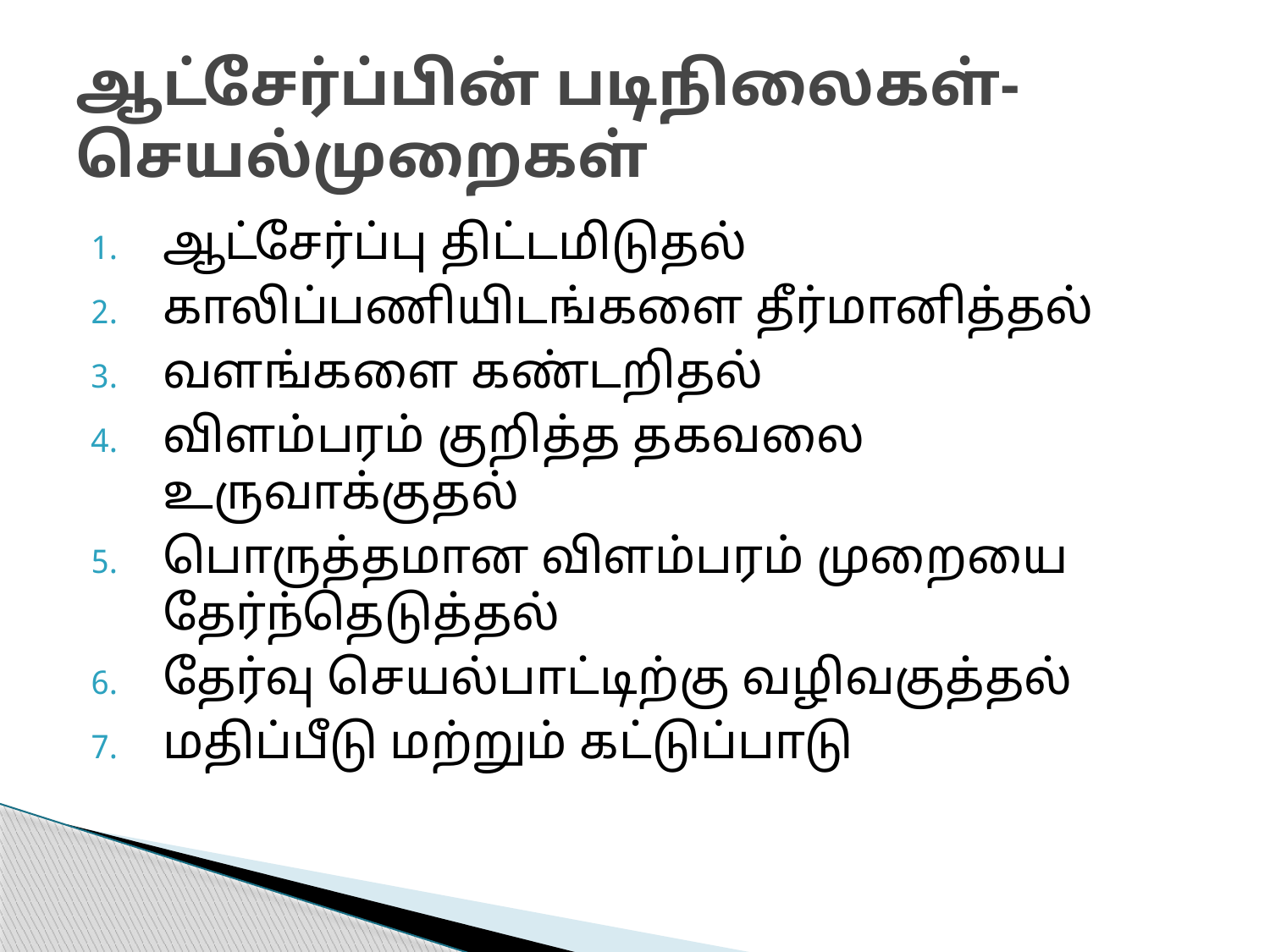

# ஆட்சேர்ப்பின் படிநிலைகள்-செயல்முறைகள்
ஆட்சேர்ப்பு திட்டமிடுதல்
காலிப்பணியிடங்களை தீர்மானித்தல்
வளங்களை கண்டறிதல்
விளம்பரம் குறித்த தகவலை உருவாக்குதல்
பொருத்தமான விளம்பரம் முறையை தேர்ந்தெடுத்தல்
தேர்வு செயல்பாட்டிற்கு வழிவகுத்தல்
மதிப்பீடு மற்றும் கட்டுப்பாடு